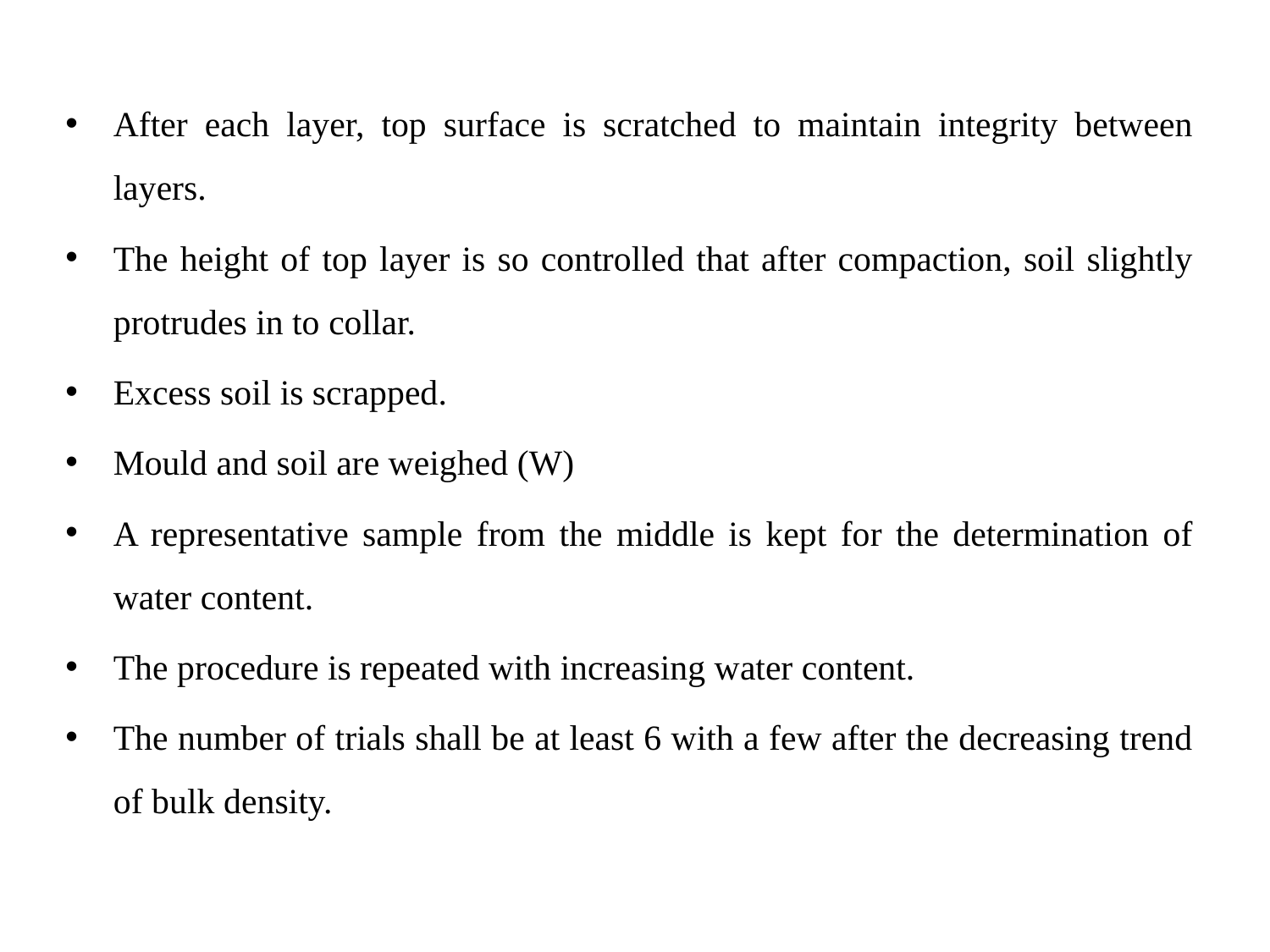

After each layer, top surface is scratched to maintain integrity between layers.
The height of top layer is so controlled that after compaction, soil slightly protrudes in to collar.
Excess soil is scrapped.
Mould and soil are weighed (W)
A representative sample from the middle is kept for the determination of water content.
The procedure is repeated with increasing water content.
The number of trials shall be at least 6 with a few after the decreasing trend of bulk density.